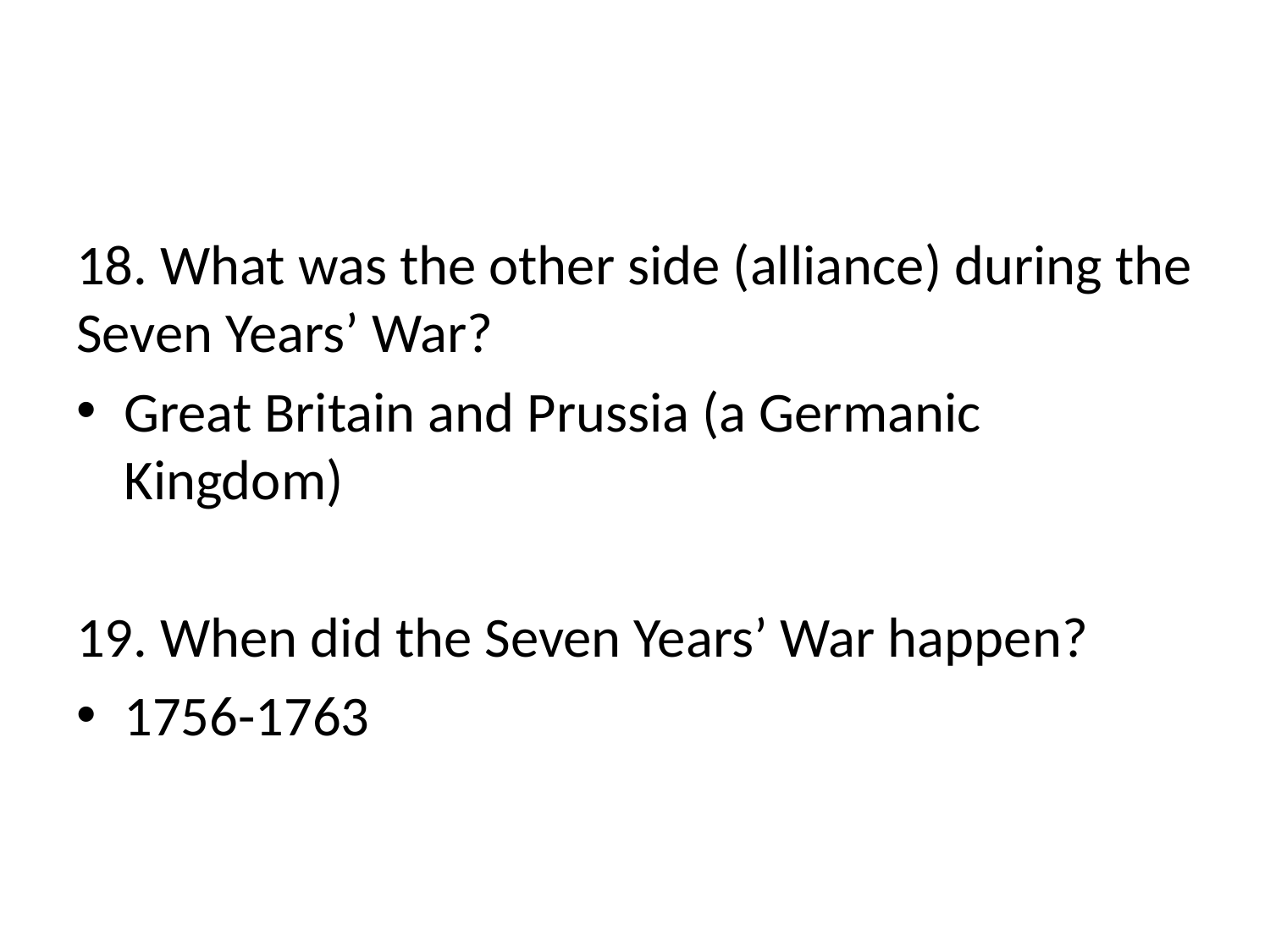

#
18. What was the other side (alliance) during the Seven Years’ War?
Great Britain and Prussia (a Germanic Kingdom)

19. When did the Seven Years’ War happen?
1756-1763